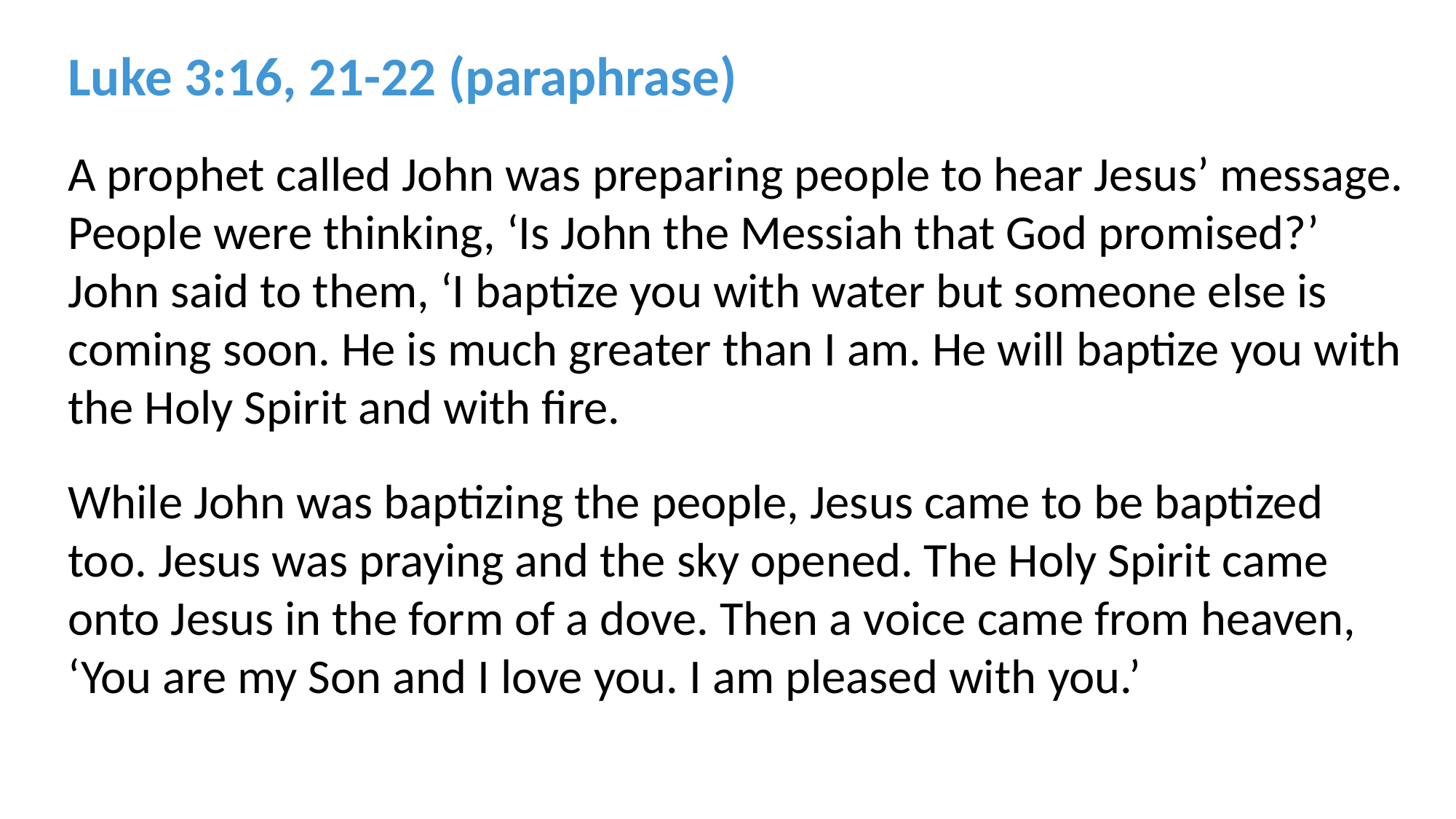

Luke 3:16, 21-22 (paraphrase)
A prophet called John was preparing people to hear Jesus’ message. People were thinking, ‘Is John the Messiah that God promised?’ John said to them, ‘I baptize you with water but someone else is coming soon. He is much greater than I am. He will baptize you with the Holy Spirit and with fire.
While John was baptizing the people, Jesus came to be baptized too. Jesus was praying and the sky opened. The Holy Spirit came onto Jesus in the form of a dove. Then a voice came from heaven, ‘You are my Son and I love you. I am pleased with you.’